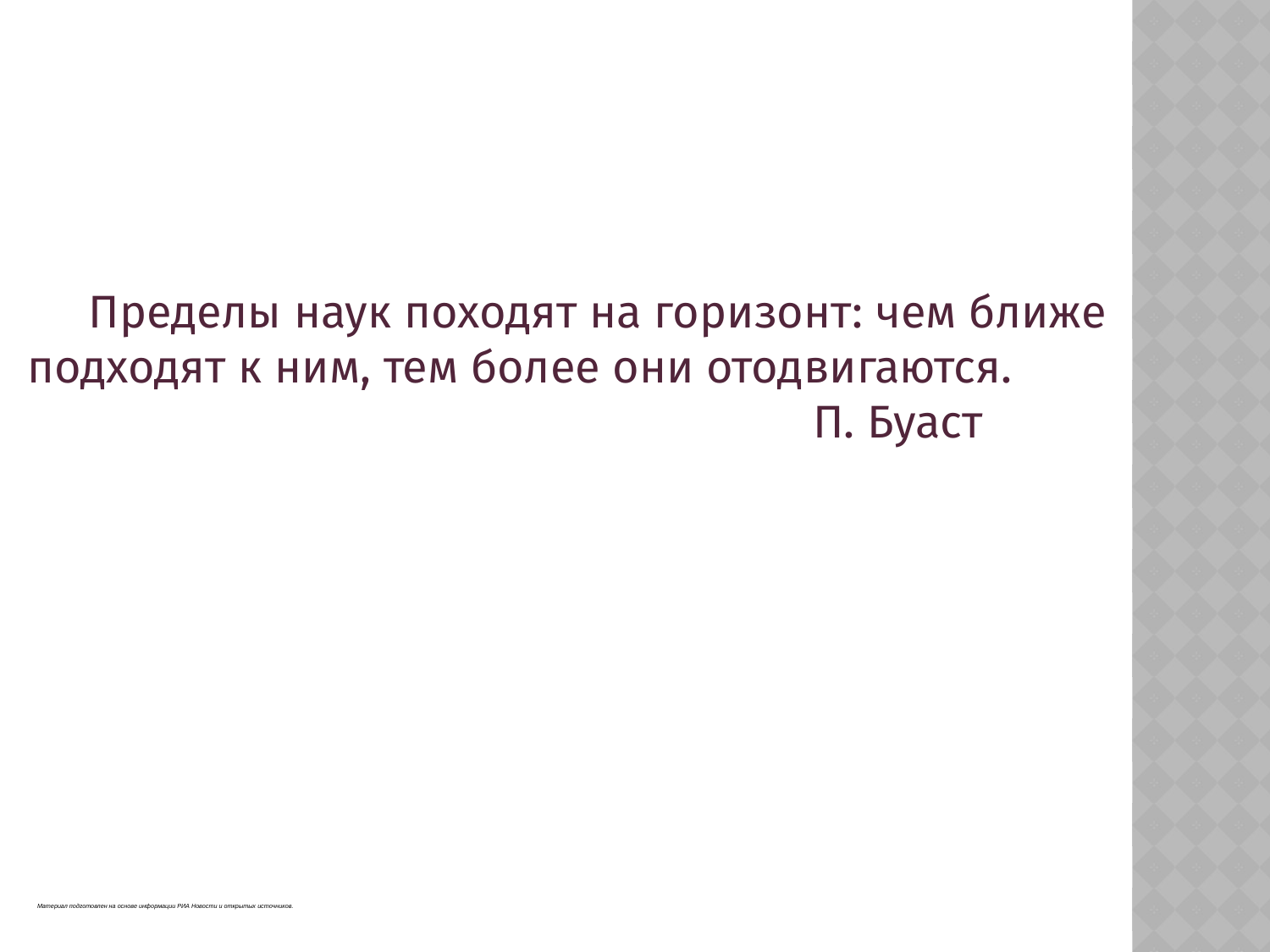

Пределы наук походят на горизонт: чем ближе подходят к ним, тем более они отодвигаются.
                                                                П. Буаст
Материал подготовлен на основе информации РИА Новости и открытых источников.